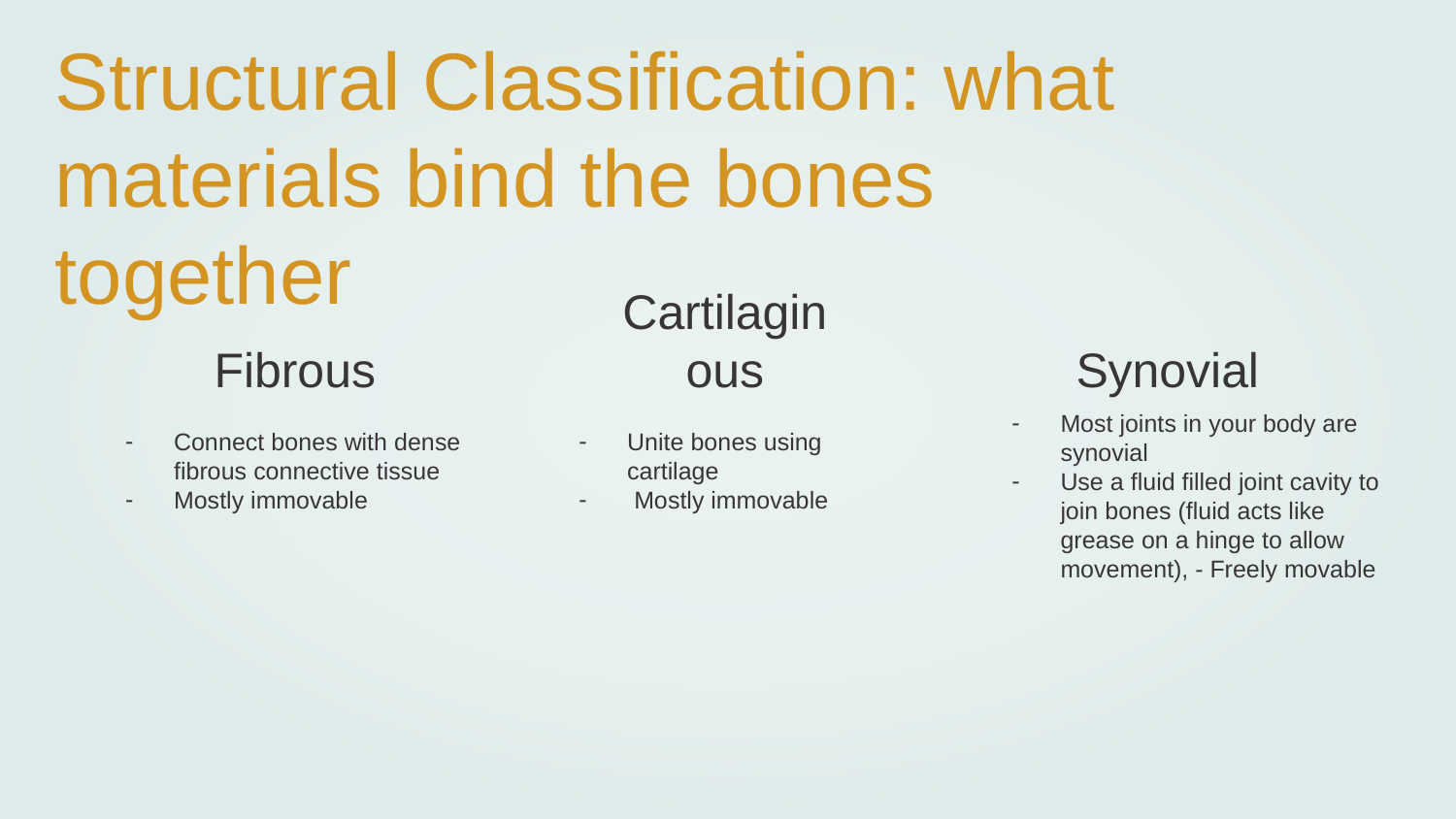

Structural Classification: what materials bind the bones together
Cartilaginous
Fibrous
# Synovial
Most joints in your body are synovial
Use a fluid filled joint cavity to join bones (fluid acts like grease on a hinge to allow movement), - Freely movable
Connect bones with dense fibrous connective tissue
Mostly immovable
Unite bones using cartilage
 Mostly immovable